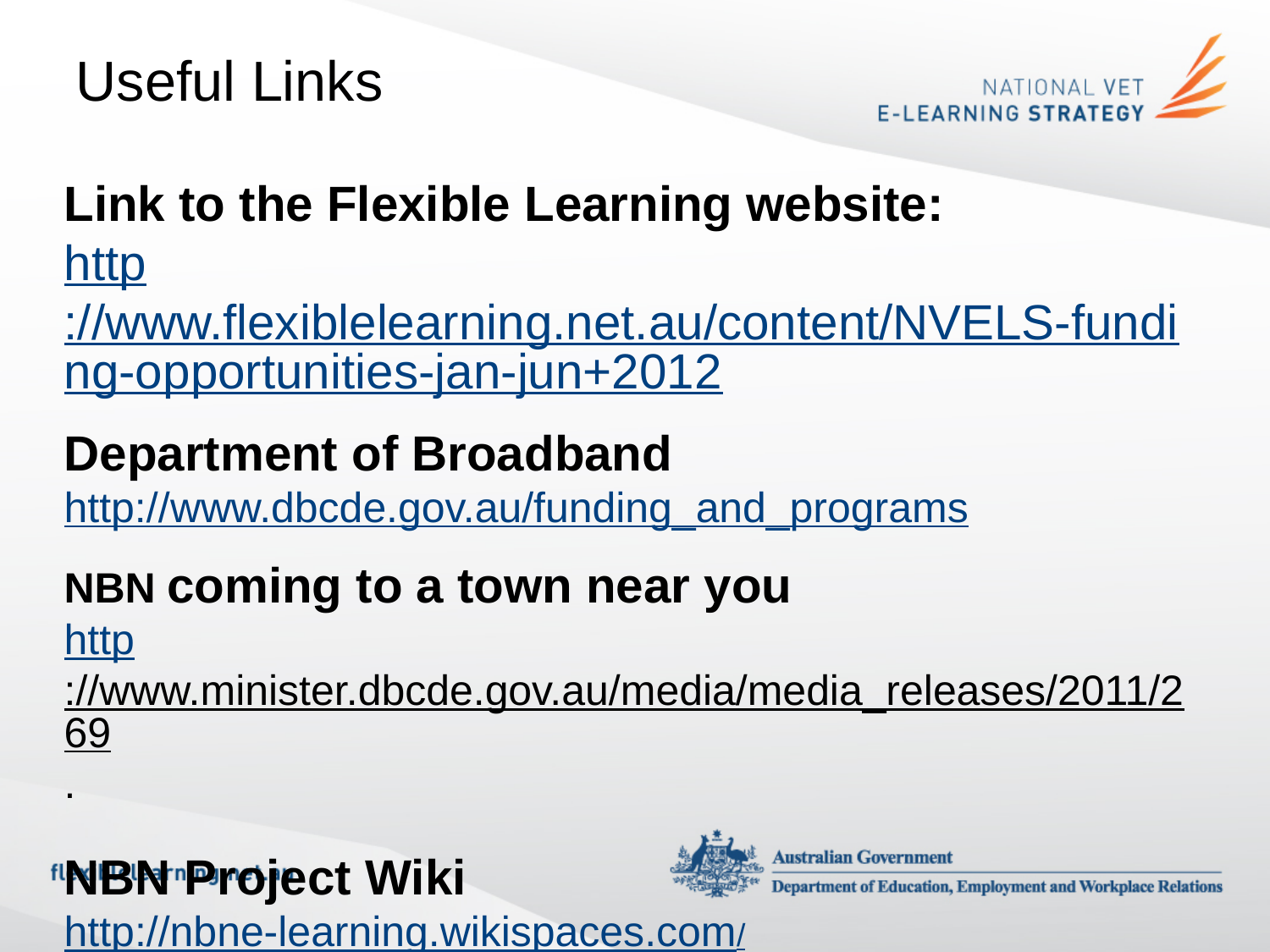

Useful Links
Link to the Flexible Learning website:
http://www.flexiblelearning.net.au/content/NVELS-funding-opportunities-jan-jun+2012

Department of Broadband
http://www.dbcde.gov.au/funding_and_programs

NBN coming to a town near you
http://www.minister.dbcde.gov.au/media/media_releases/2011/269.

NBN Project Wiki
http://nbne-learning.wikispaces.com/